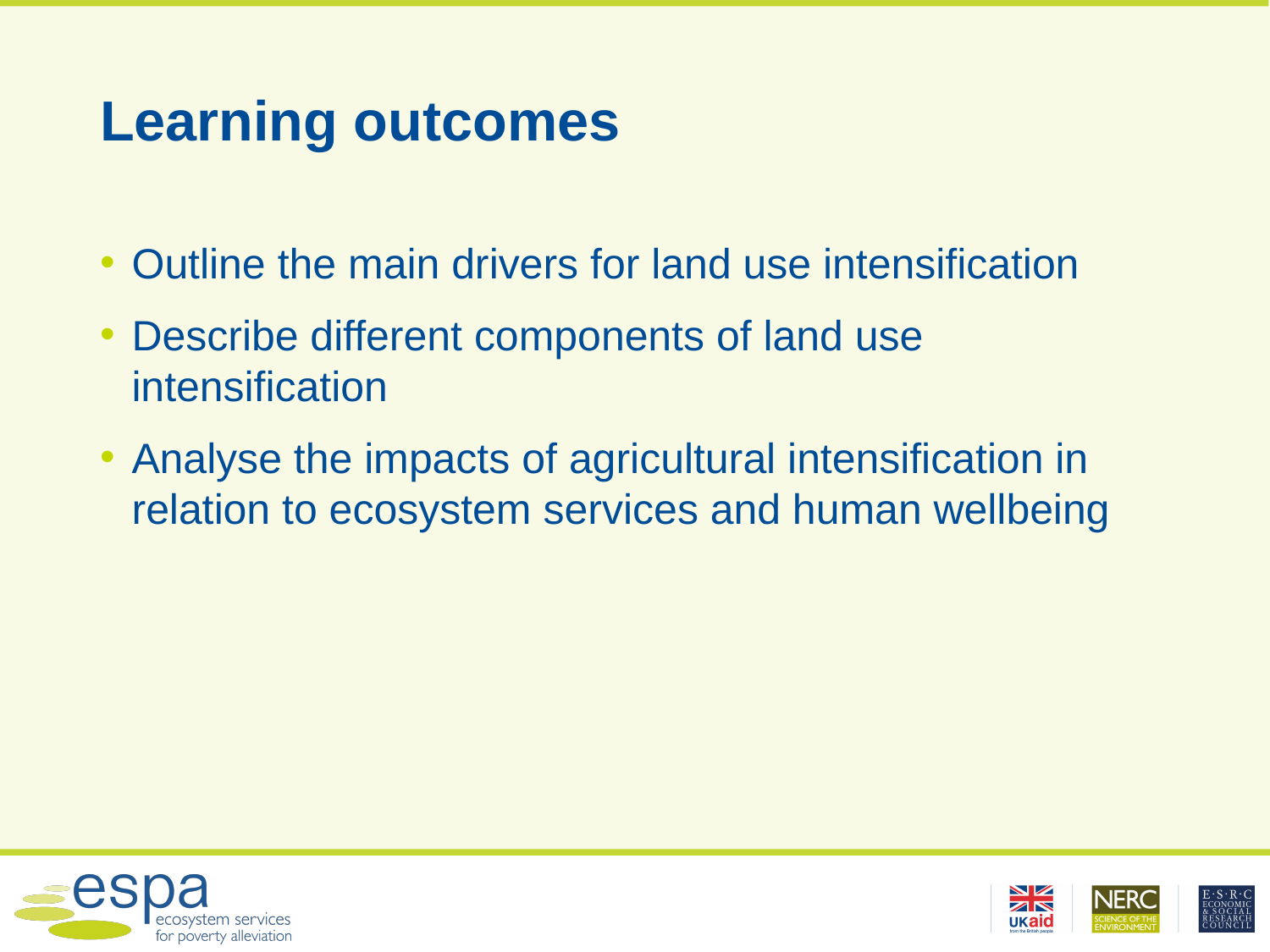

# Learning outcomes
Outline the main drivers for land use intensification
Describe different components of land use intensification
Analyse the impacts of agricultural intensification in relation to ecosystem services and human wellbeing